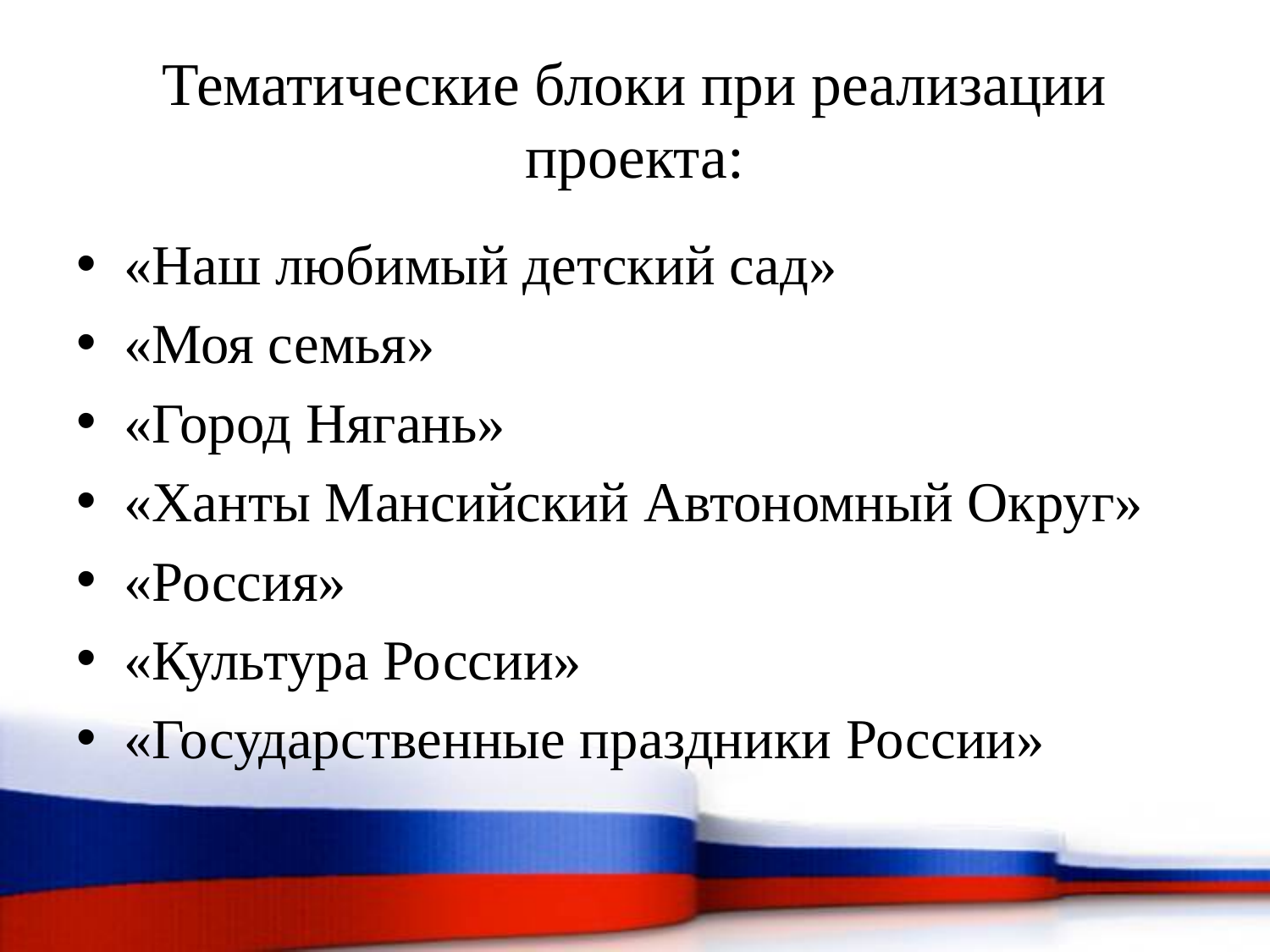

# Тематические блоки при реализации проекта:
«Наш любимый детский сад»
«Моя семья»
«Город Нягань»
«Ханты Мансийский Автономный Округ»
«Россия»
«Культура России»
«Государственные праздники России»